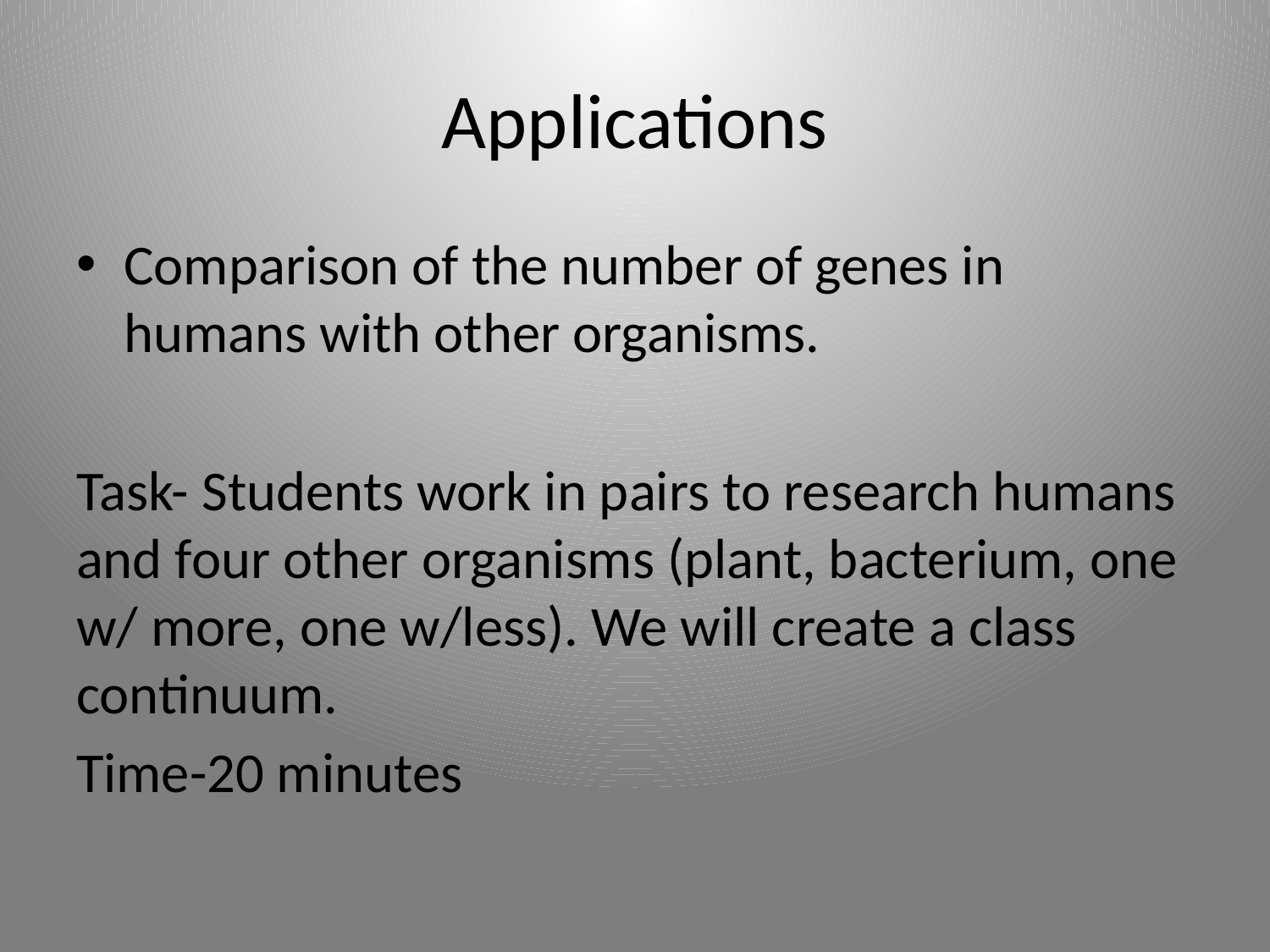

# Applications
Comparison of the number of genes in humans with other organisms.

Task- Students work in pairs to research humans and four other organisms (plant, bacterium, one w/ more, one w/less). We will create a class continuum.
Time-20 minutes